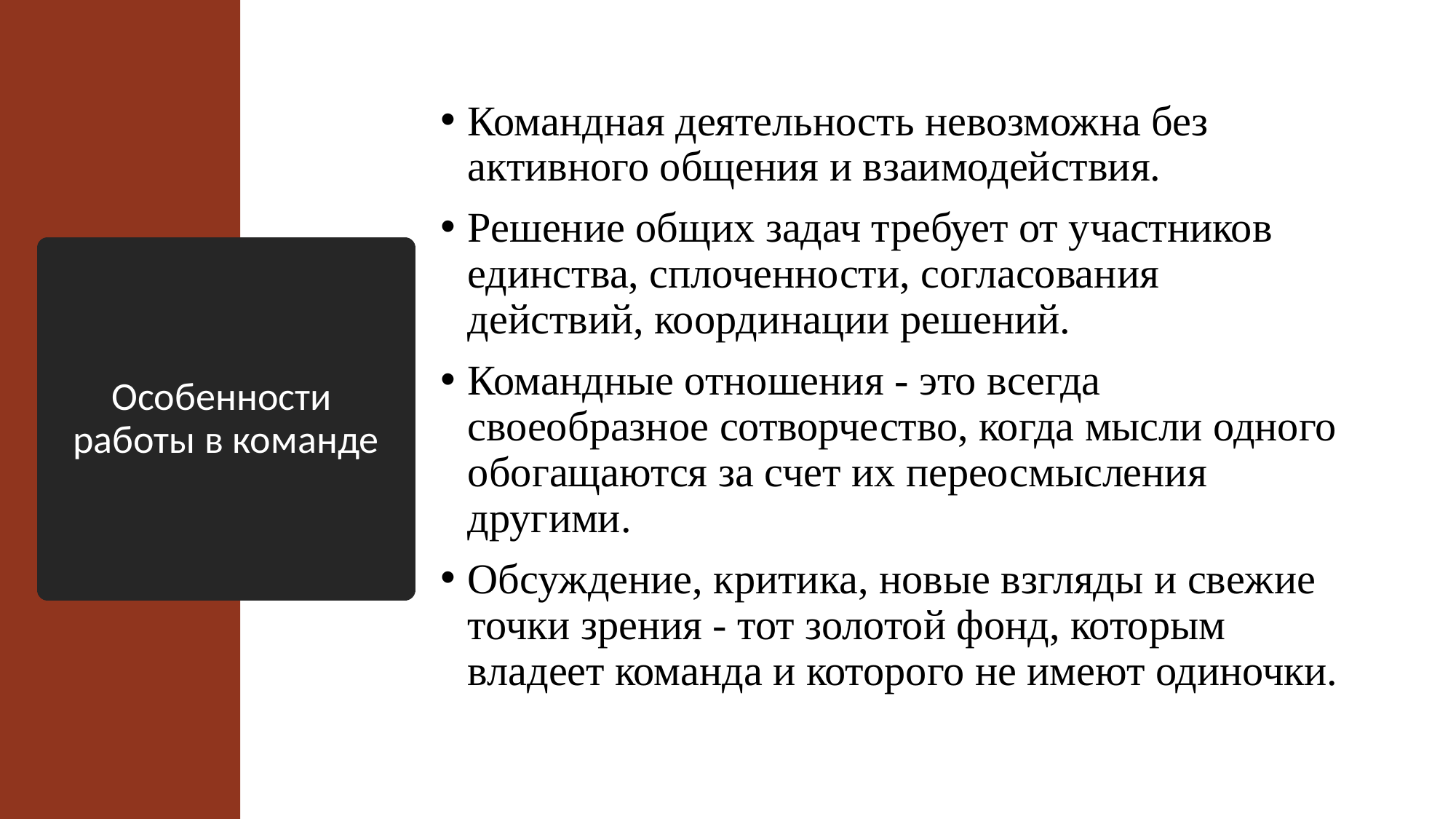

Командная деятельность невозможна без активного общения и взаимодействия.
Решение общих задач требует от участников единства, сплоченности, согласования действий, координации решений.
Командные отношения - это всегда своеобразное сотворчество, когда мысли одного обогащаются за счет их переосмысления другими.
Обсуждение, критика, новые взгляды и свежие точки зрения - тот золотой фонд, которым владеет команда и которого не имеют одиночки.

# Особенности  работы в команде